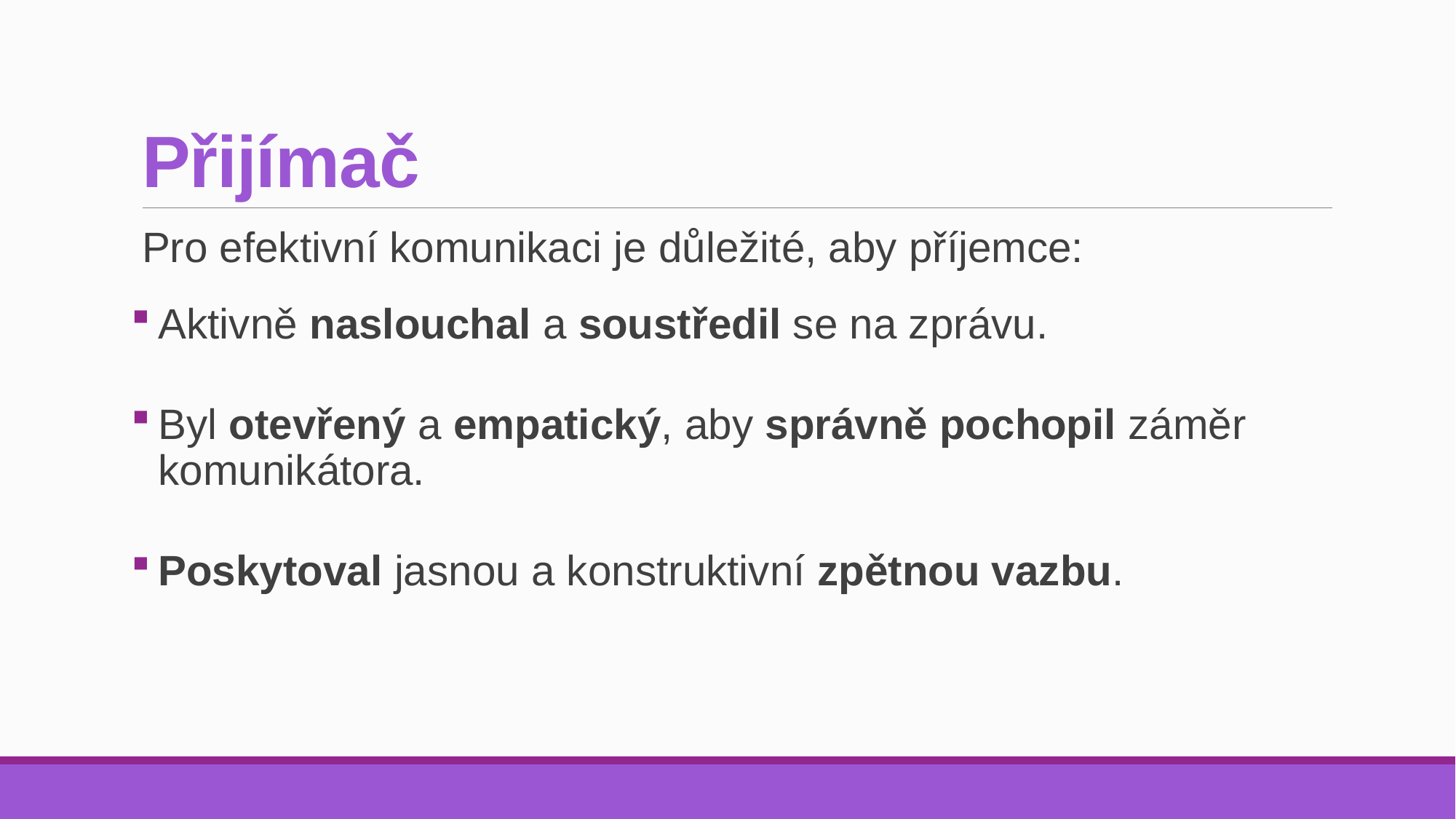

# Přijímač
Pro efektivní komunikaci je důležité, aby příjemce:
Aktivně naslouchal a soustředil se na zprávu.
Byl otevřený a empatický, aby správně pochopil záměr komunikátora.
Poskytoval jasnou a konstruktivní zpětnou vazbu.